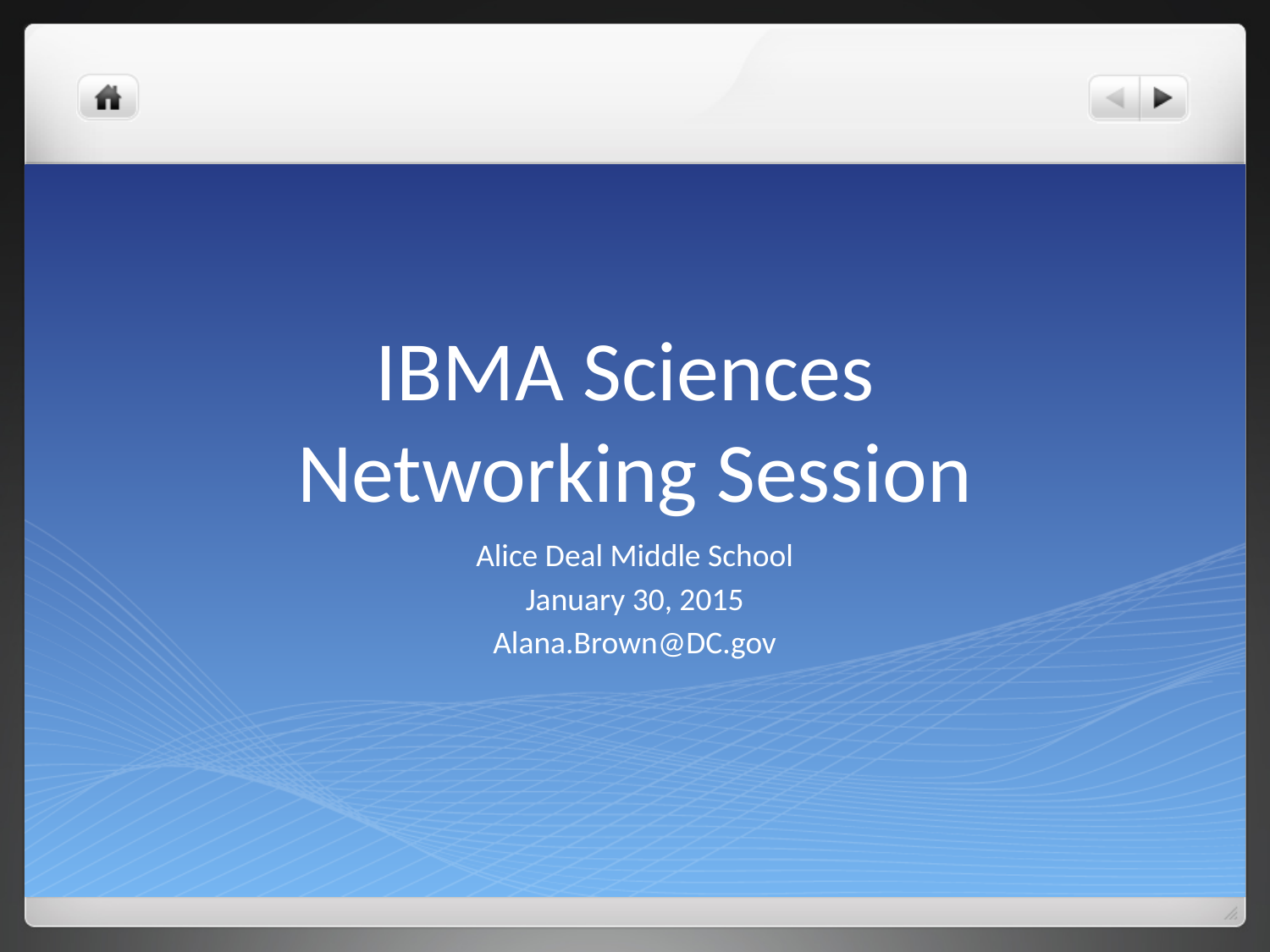

# IBMA Sciences Networking Session
Alice Deal Middle School
January 30, 2015
Alana.Brown@DC.gov